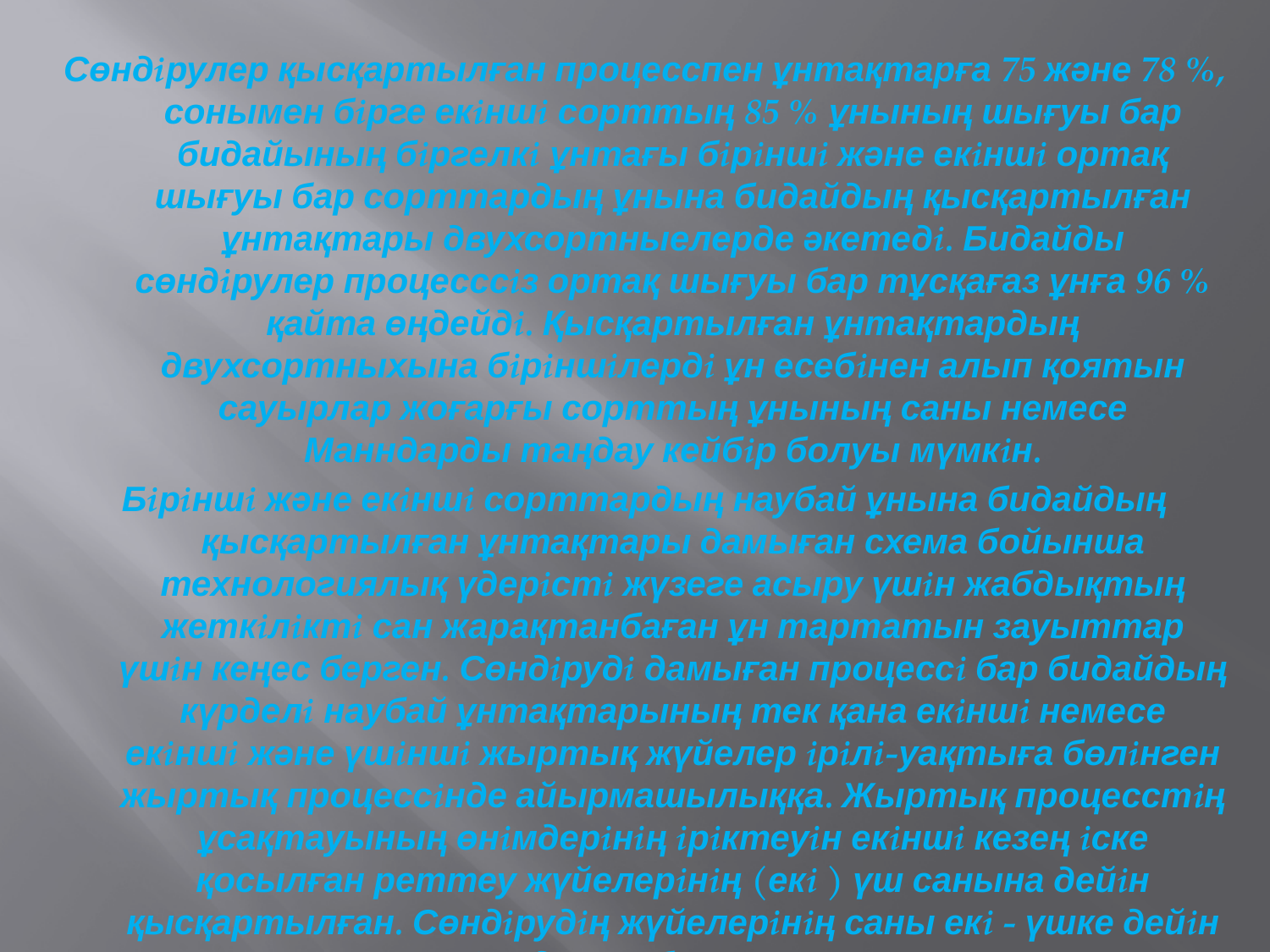

Сөндiрулер қысқартылған процесспен ұнтақтарға 75 және 78 %, сонымен бiрге екiншi сорттың 85 % ұнының шығуы бар бидайының бiргелкi ұнтағы бiрiншi және екiншi ортақ шығуы бар сорттардың ұнына бидайдың қысқартылған ұнтақтары двухсортныелерде әкетедi. Бидайды сөндiрулер процесссiз ортақ шығуы бар тұсқағаз ұнға 96 % қайта өңдейдi. Қысқартылған ұнтақтардың двухсортныхына бiрiншiлердi ұн есебiнен алып қоятын сауырлар жоғарғы сорттың ұнының саны немесе Манндарды таңдау кейбiр болуы мүмкiн.
Бiрiншi және екiншi сорттардың наубай ұнына бидайдың қысқартылған ұнтақтары дамыған схема бойынша технологиялық үдерiстi жүзеге асыру үшiн жабдықтың жеткiлiктi сан жарақтанбаған ұн тартатын зауыттар үшiн кеңес берген. Сөндiрудi дамыған процессi бар бидайдың күрделi наубай ұнтақтарының тек қана екiншi немесе екiншi және үшiншi жыртық жүйелер iрiлi-уақтыға бөлiнген жыртық процессiнде айырмашылыққа. Жыртық процесстiң ұсақтауының өнiмдерiнiң iрiктеуiн екiншi кезең iске қосылған реттеу жүйелерiнiң (екi ) үш санына дейiн қысқартылған. Сөндiрудiң жүйелерiнiң саны екi - үшке дейiн қысқартылған. Сөндiруге бiрiншi және екiншi жыртық жүйелердiң iрi және орташа Крупкилерiне ұшырайды.